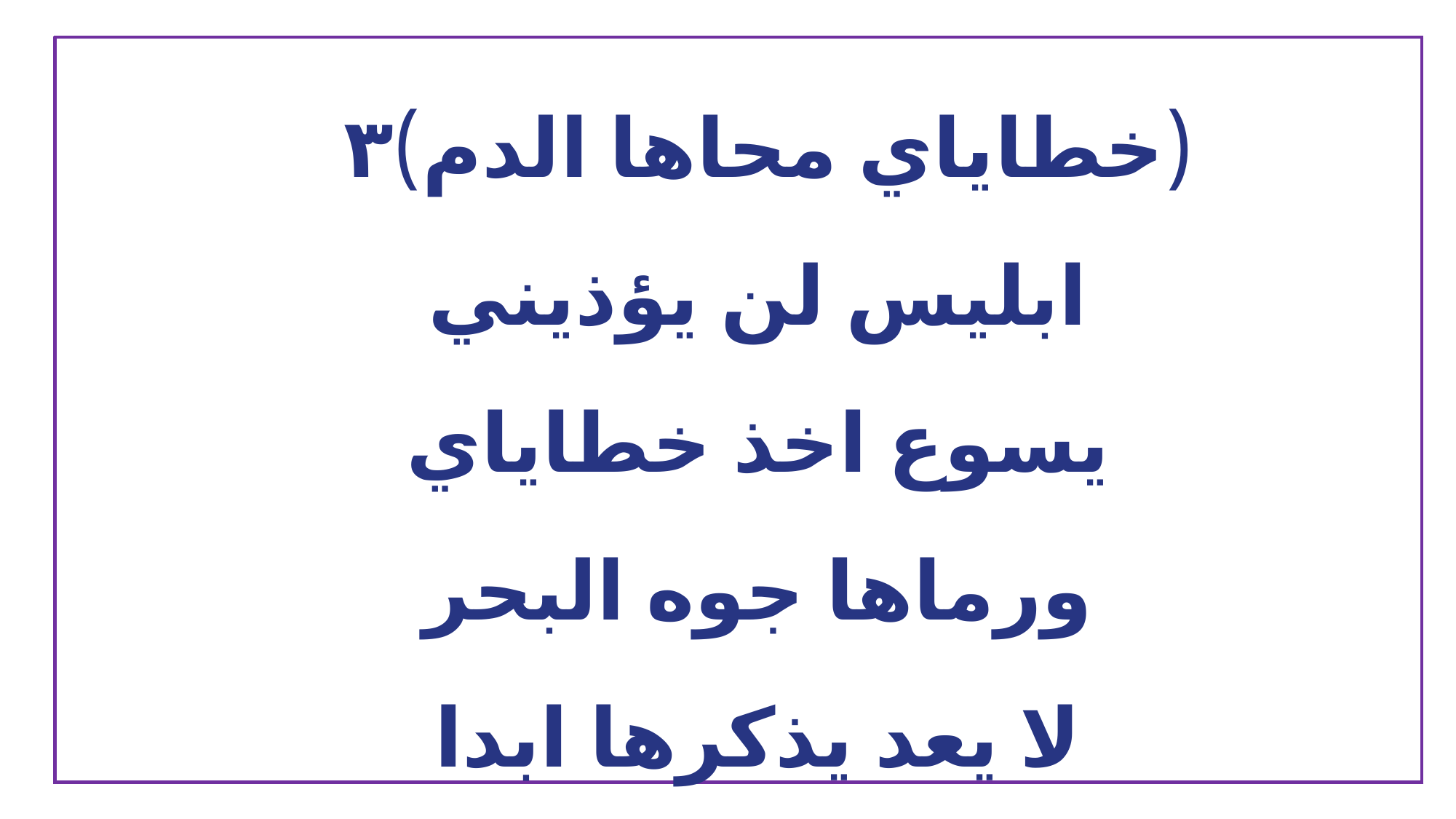

(خطاياي محاها الدم)٣
ابليس لن يؤذيني
يسوع اخذ خطاياي
ورماها جوه البحر
لا يعد يذكرها ابدا